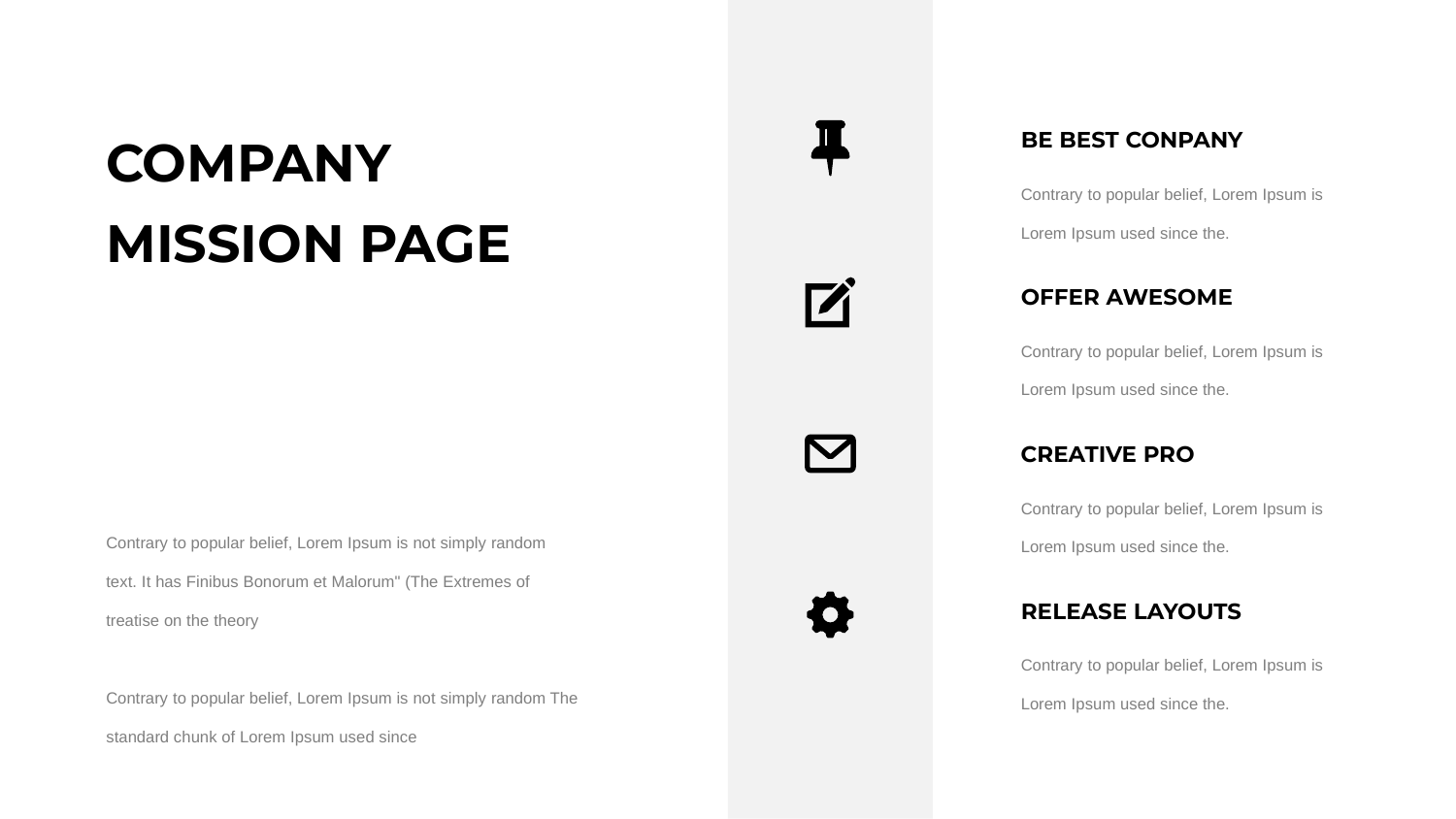

COMPANY
MISSION PAGE

BE BEST CONPANY
Contrary to popular belief, Lorem Ipsum is Lorem Ipsum used since the.

OFFER AWESOME
Contrary to popular belief, Lorem Ipsum is Lorem Ipsum used since the.

CREATIVE PRO
Contrary to popular belief, Lorem Ipsum is Lorem Ipsum used since the.
Contrary to popular belief, Lorem Ipsum is not simply random text. It has Finibus Bonorum et Malorum" (The Extremes of treatise on the theory

Contrary to popular belief, Lorem Ipsum is not simply random The standard chunk of Lorem Ipsum used since

RELEASE LAYOUTS
Contrary to popular belief, Lorem Ipsum is Lorem Ipsum used since the.